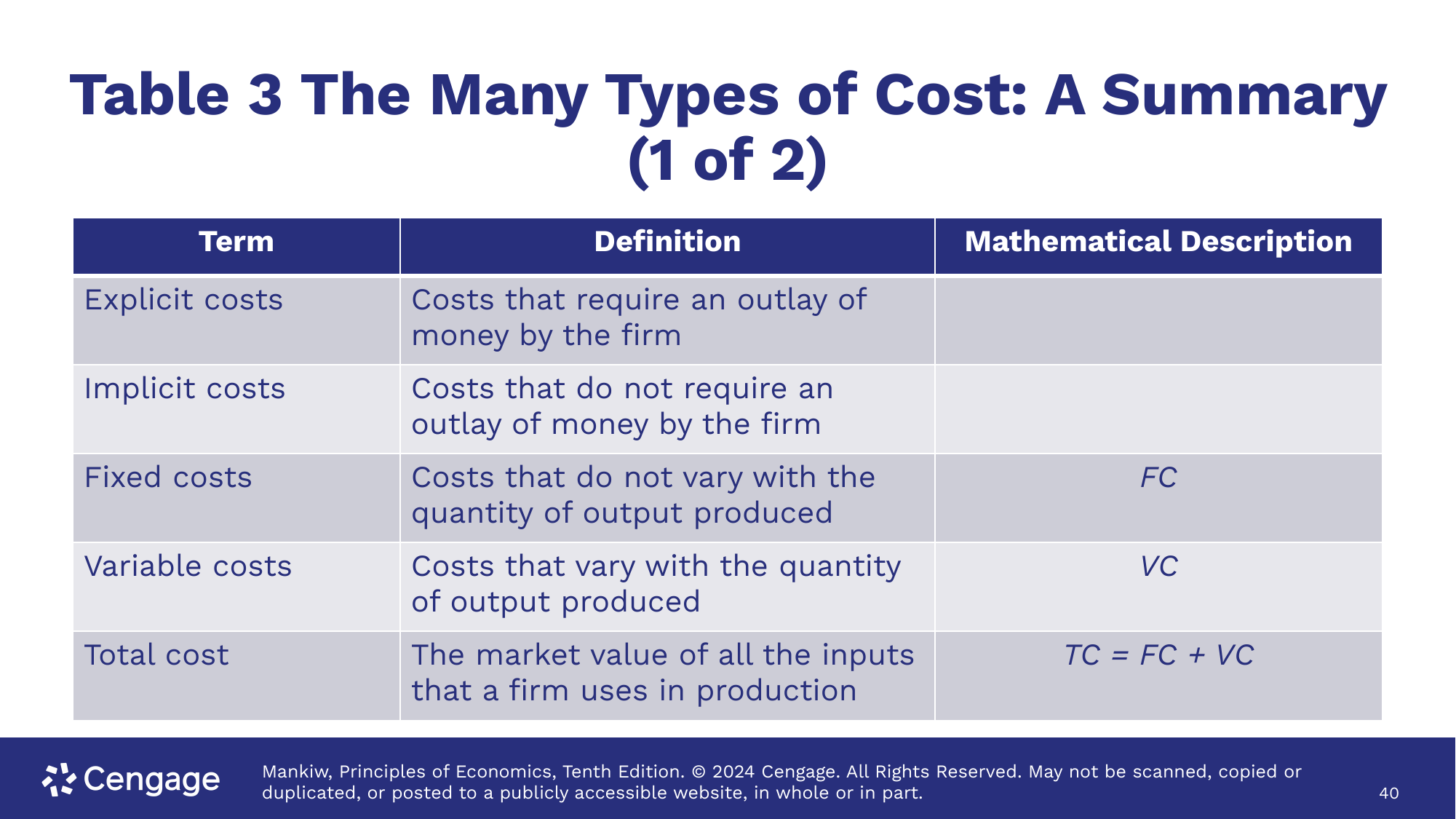

# Table 3 The Many Types of Cost: A Summary (1 of 2)
| Term | Definition | Mathematical Description |
| --- | --- | --- |
| Explicit costs | Costs that require an outlay of money by the firm |  |
| Implicit costs | Costs that do not require an outlay of money by the firm |  |
| Fixed costs | Costs that do not vary with the quantity of output produced | FC |
| Variable costs | Costs that vary with the quantity of output produced | VC |
| Total cost | The market value of all the inputs that a firm uses in production | TC = FC + VC |